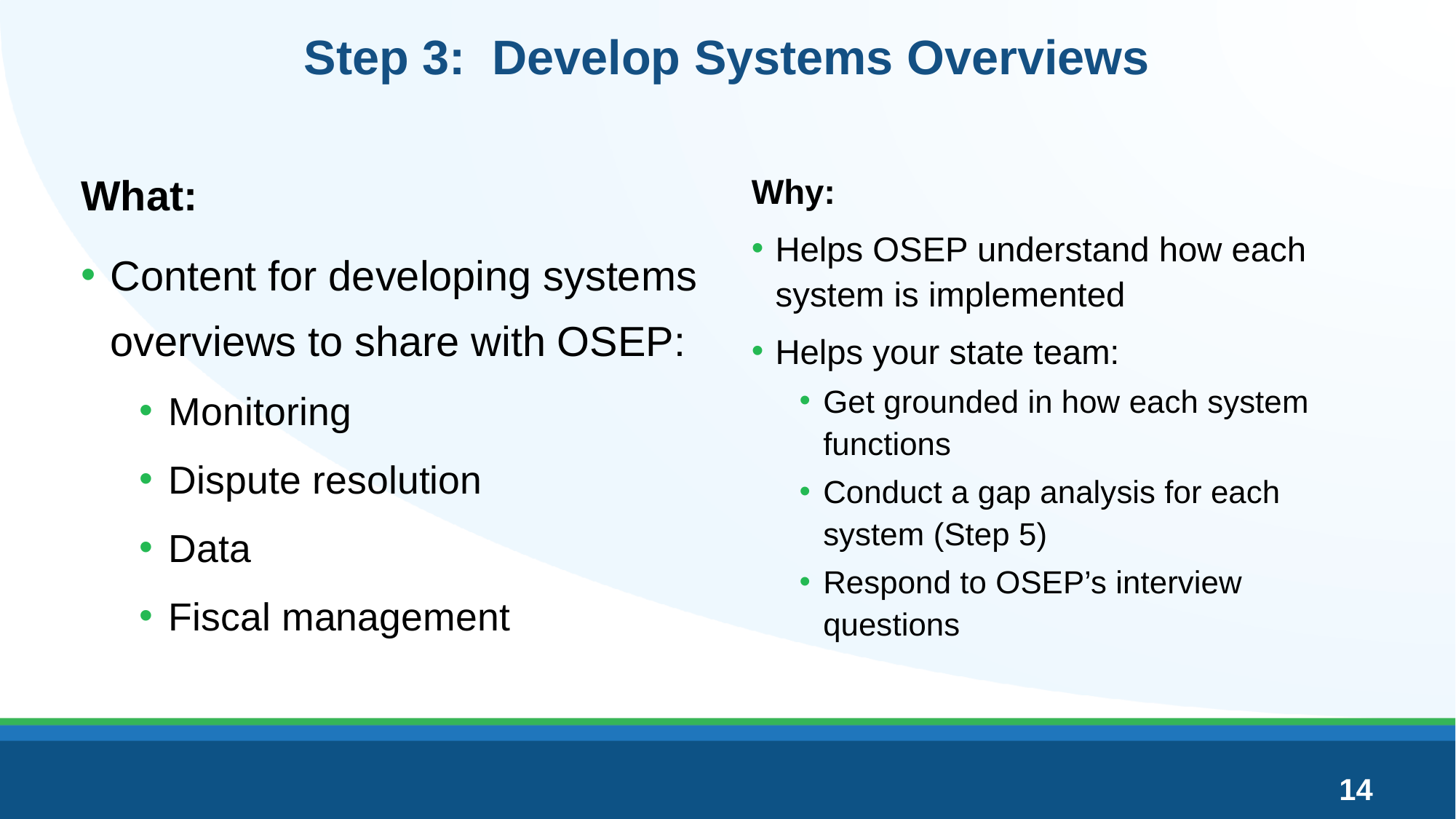

# Step 3:  Develop Systems Overviews
What:
Content for developing systems overviews to share with OSEP:
Monitoring
Dispute resolution
Data
Fiscal management

Why:
Helps OSEP understand how each system is implemented
Helps your state team:
Get grounded in how each system functions
Conduct a gap analysis for each system (Step 5)
Respond to OSEP’s interview questions

14